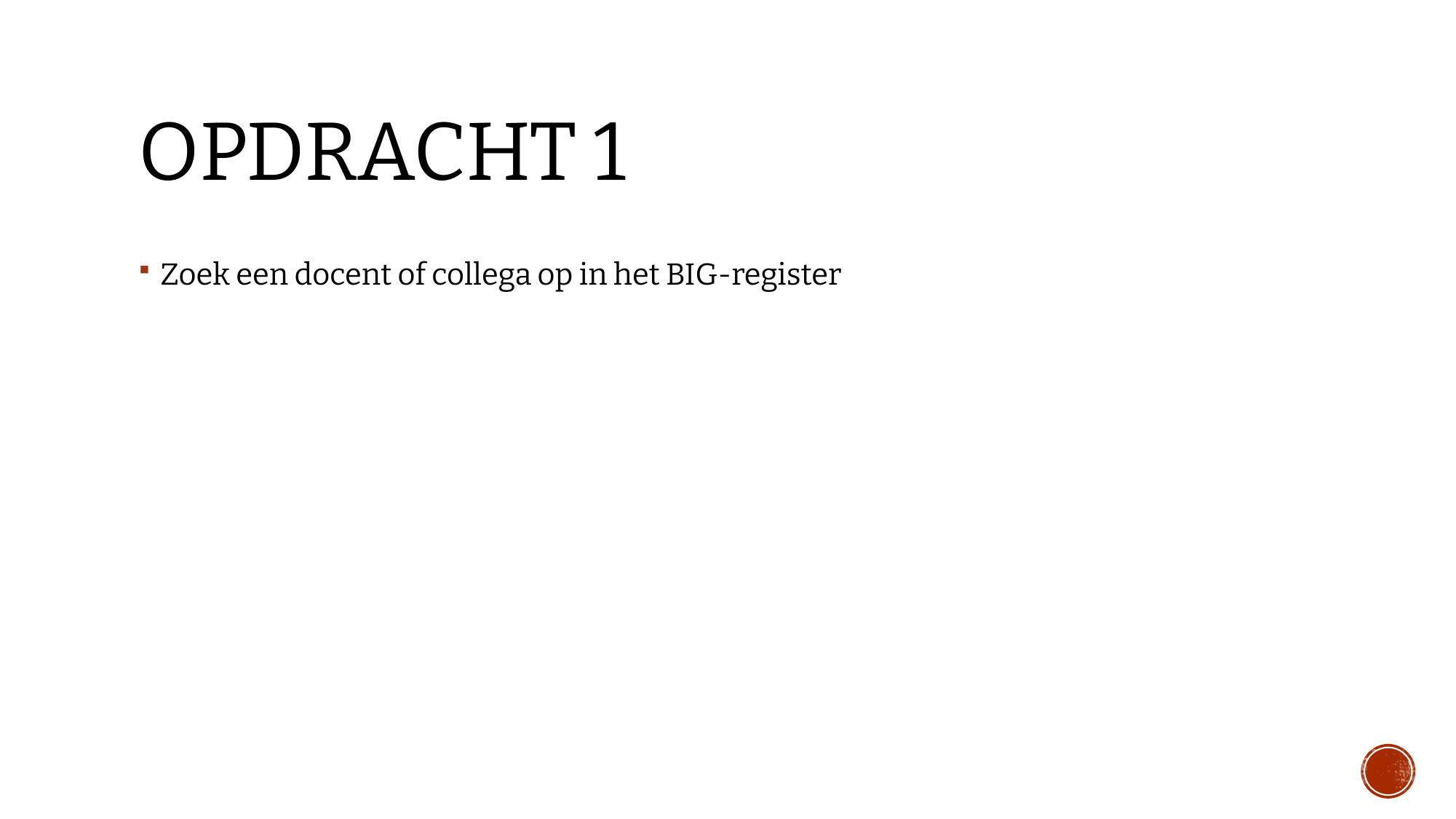

# Opdracht 1
Zoek een docent of collega op in het BIG-register